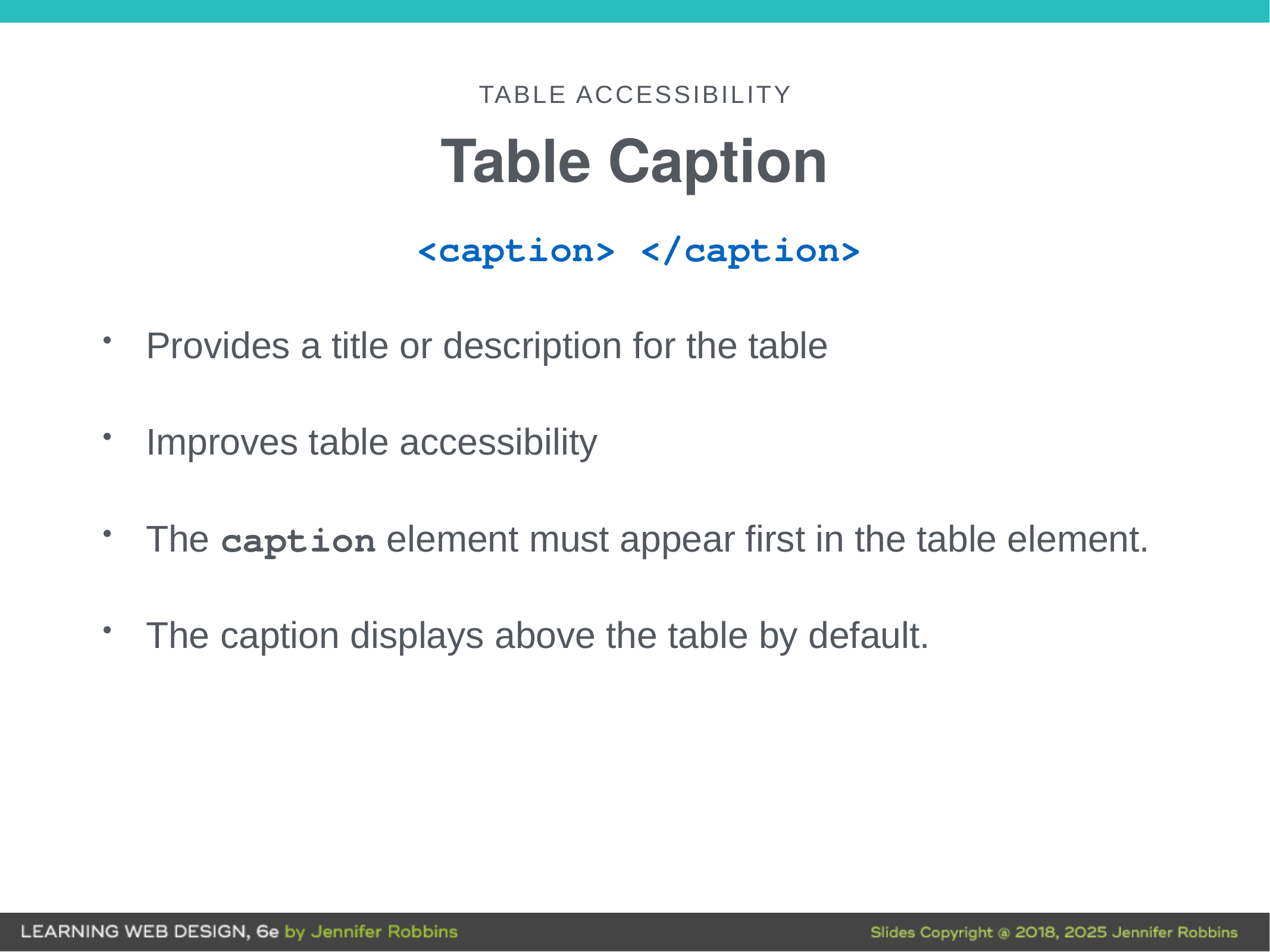

# Table Accessibility
Table Caption
<caption> </caption>
Provides a title or description for the table
Improves table accessibility
The caption element must appear first in the table element.
The caption displays above the table by default.